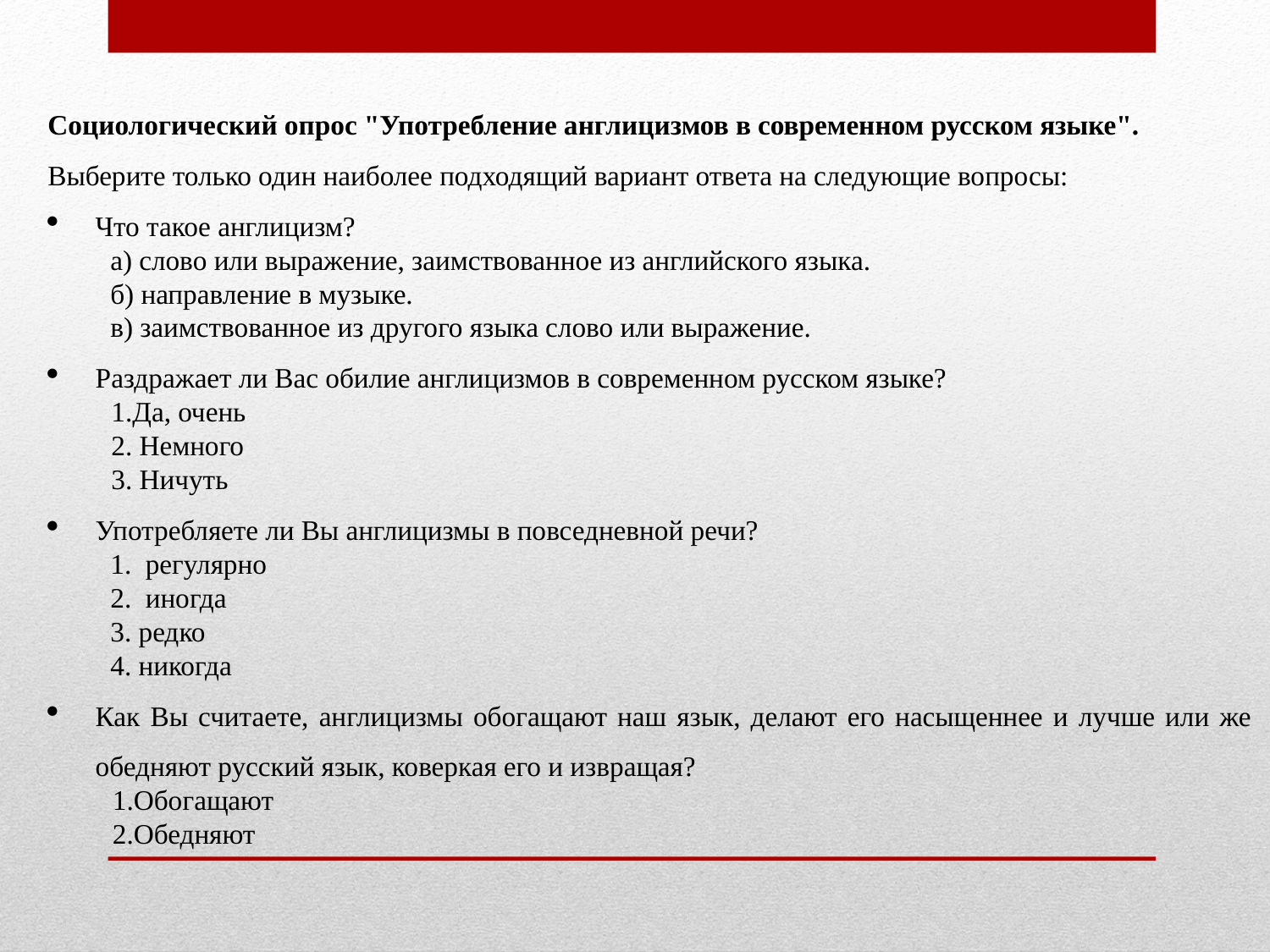

Социологический опрос "Употребление англицизмов в современном русском языке".
Выберите только один наиболее подходящий вариант ответа на следующие вопросы:
Что такое англицизм?
а) слово или выражение, заимствованное из английского языка.
б) направление в музыке.
в) заимствованное из другого языка слово или выражение.
Раздражает ли Вас обилие англицизмов в современном русском языке?
1.Да, очень
2. Немного
3. Ничуть
Употребляете ли Вы англицизмы в повседневной речи?
1.  регулярно
2.  иногда
3. редко
4. никогда
Как Вы считаете, англицизмы обогащают наш язык, делают его насыщеннее и лучше или же обедняют русский язык, коверкая его и извращая?
Обогащают
Обедняют